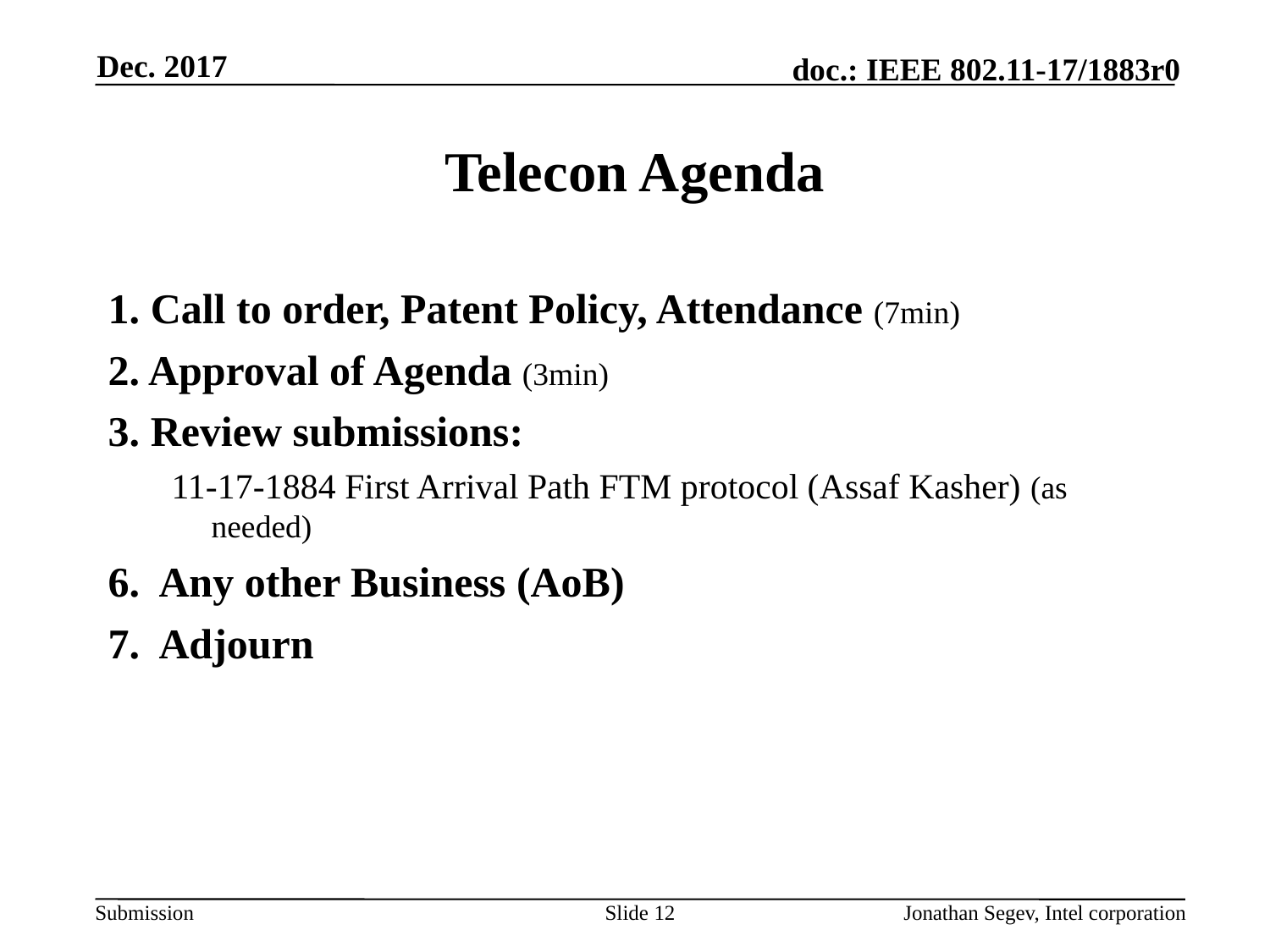

Dec. 2017
# Telecon Agenda
1. Call to order, Patent Policy, Attendance (7min)
2. Approval of Agenda (3min)
3. Review submissions:
11-17-1884 First Arrival Path FTM protocol (Assaf Kasher) (as needed)
6.  Any other Business (AoB)
7.  Adjourn
Slide 12
Jonathan Segev, Intel corporation